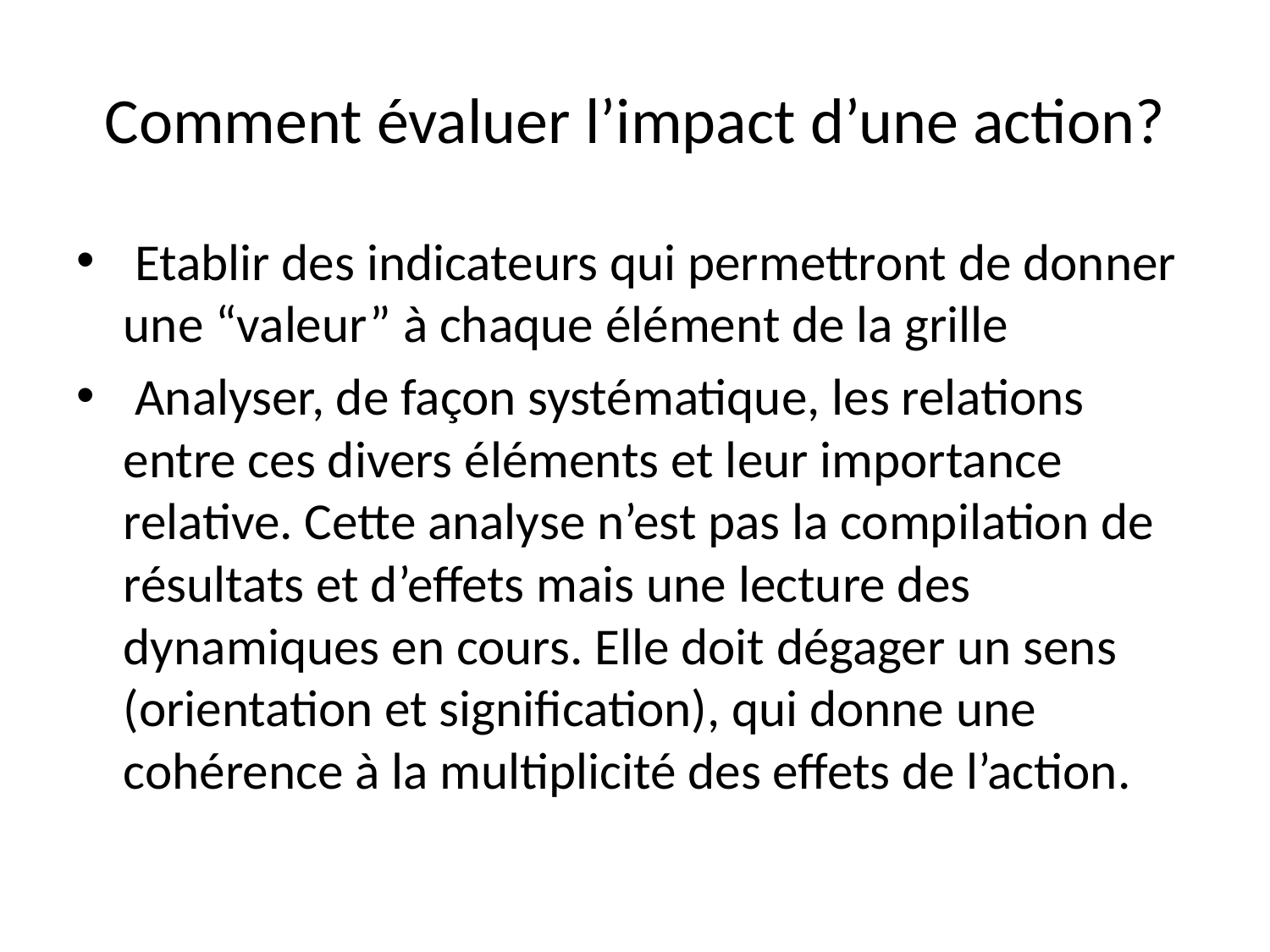

# Comment évaluer l’impact d’une action?
 Etablir des indicateurs qui permettront de donner une “valeur” à chaque élément de la grille
 Analyser, de façon systématique, les relations entre ces divers éléments et leur importance relative. Cette analyse n’est pas la compilation de résultats et d’effets mais une lecture des dynamiques en cours. Elle doit dégager un sens (orientation et signification), qui donne une cohérence à la multiplicité des effets de l’action.